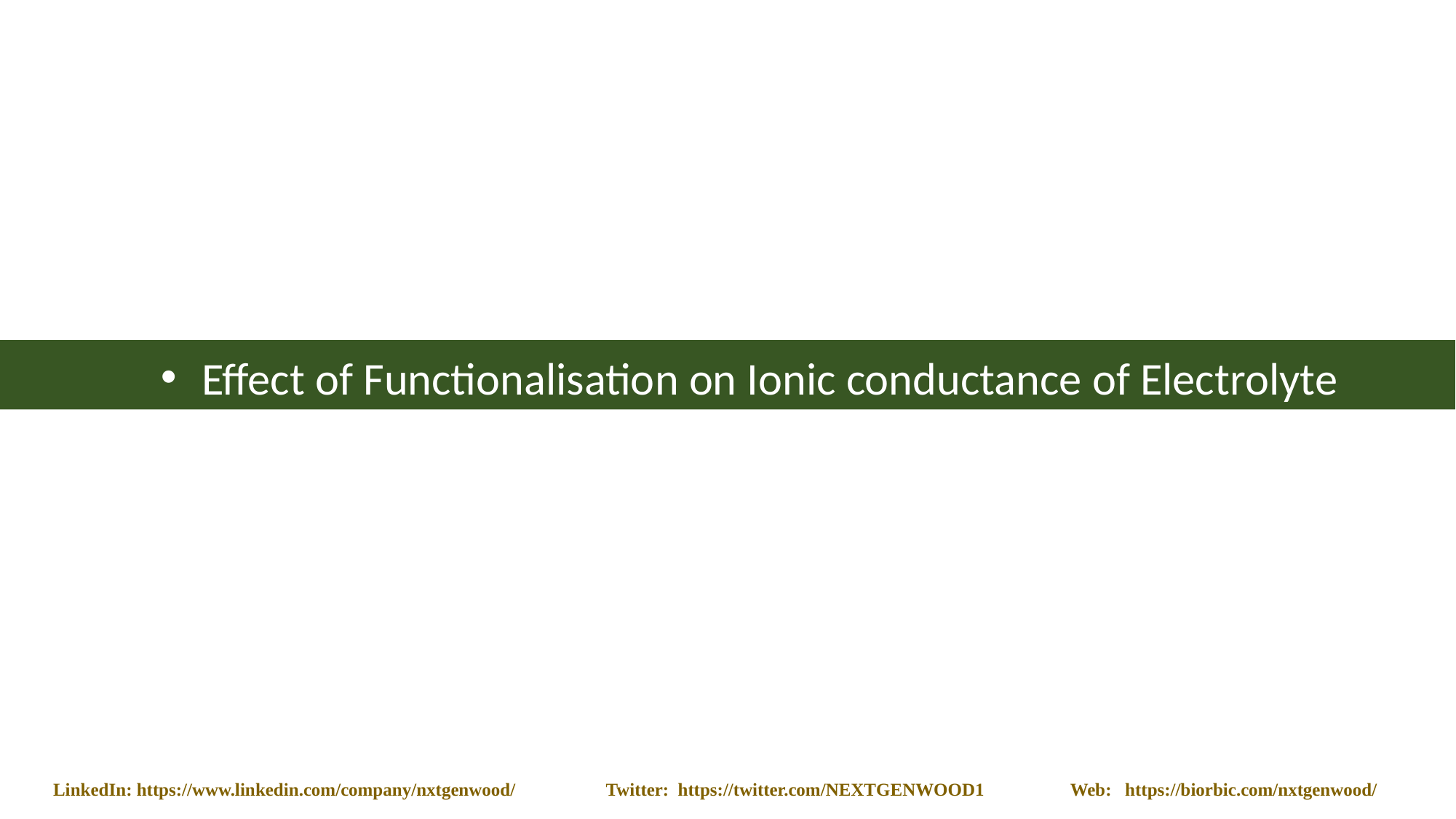

# Effect of Functionalisation on Ionic conductance of Electrolyte
LinkedIn: https://www.linkedin.com/company/nxtgenwood/                    Twitter:  https://twitter.com/NEXTGENWOOD1                   Web:   https://biorbic.com/nxtgenwood/